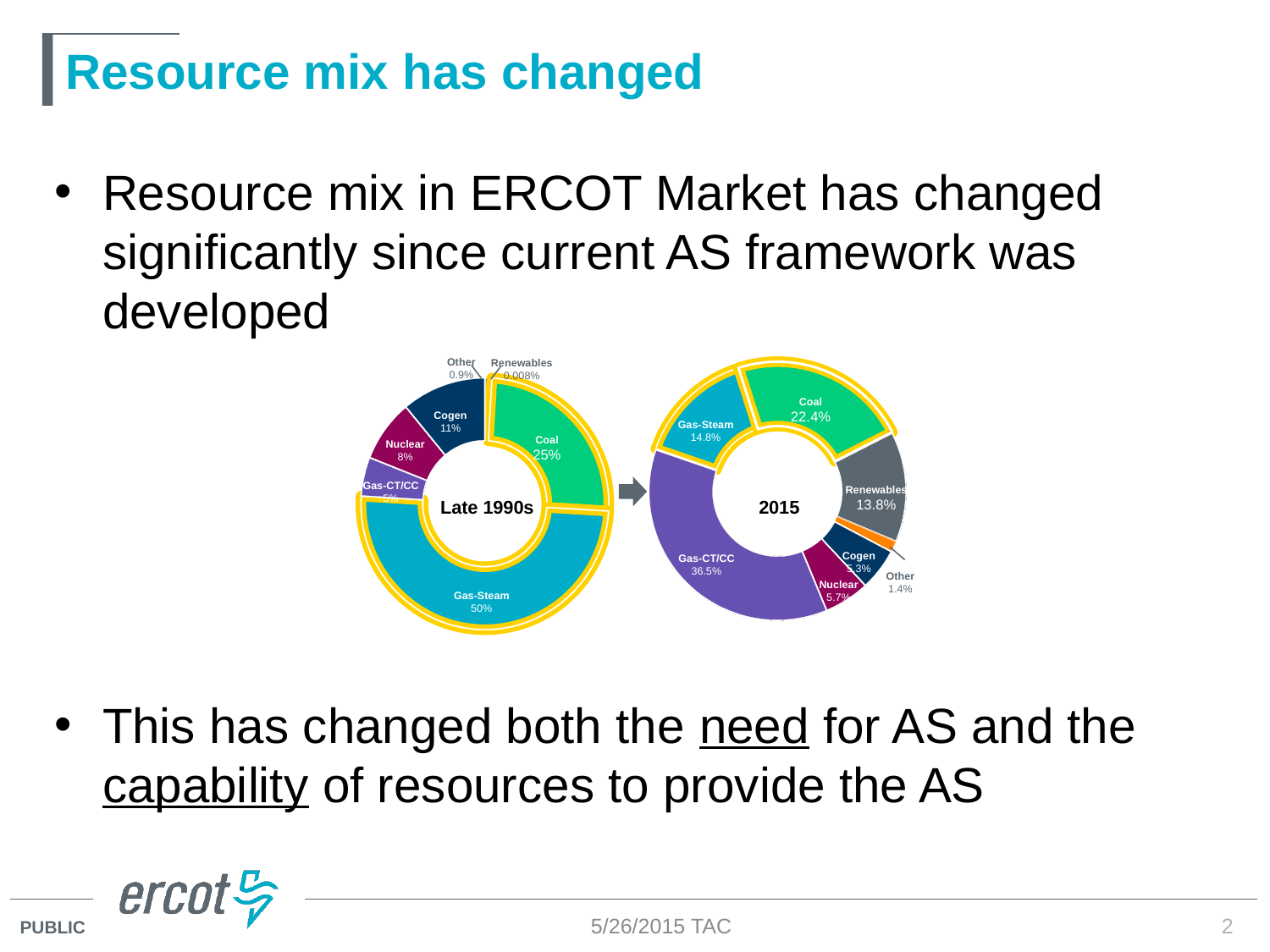

# Resource mix has changed
Resource mix in ERCOT Market has changed significantly since current AS framework was developed

This has changed both the need for AS and the capability of resources to provide the AS

Coal
22.4%
Gas-Steam
14.8%
Renewables
13.8%
Cogen
5.3%
Gas-CT/CC
36.5%
Other
1.4%
Nuclear
5.7%
Other
0.9%
Renewables
0.008%

Cogen
11%
Coal
25%
Nuclear
8%
Gas-CT/CC
5%
Gas-Steam
50%

Late 1990s
2015
5/26/2015 TAC
2